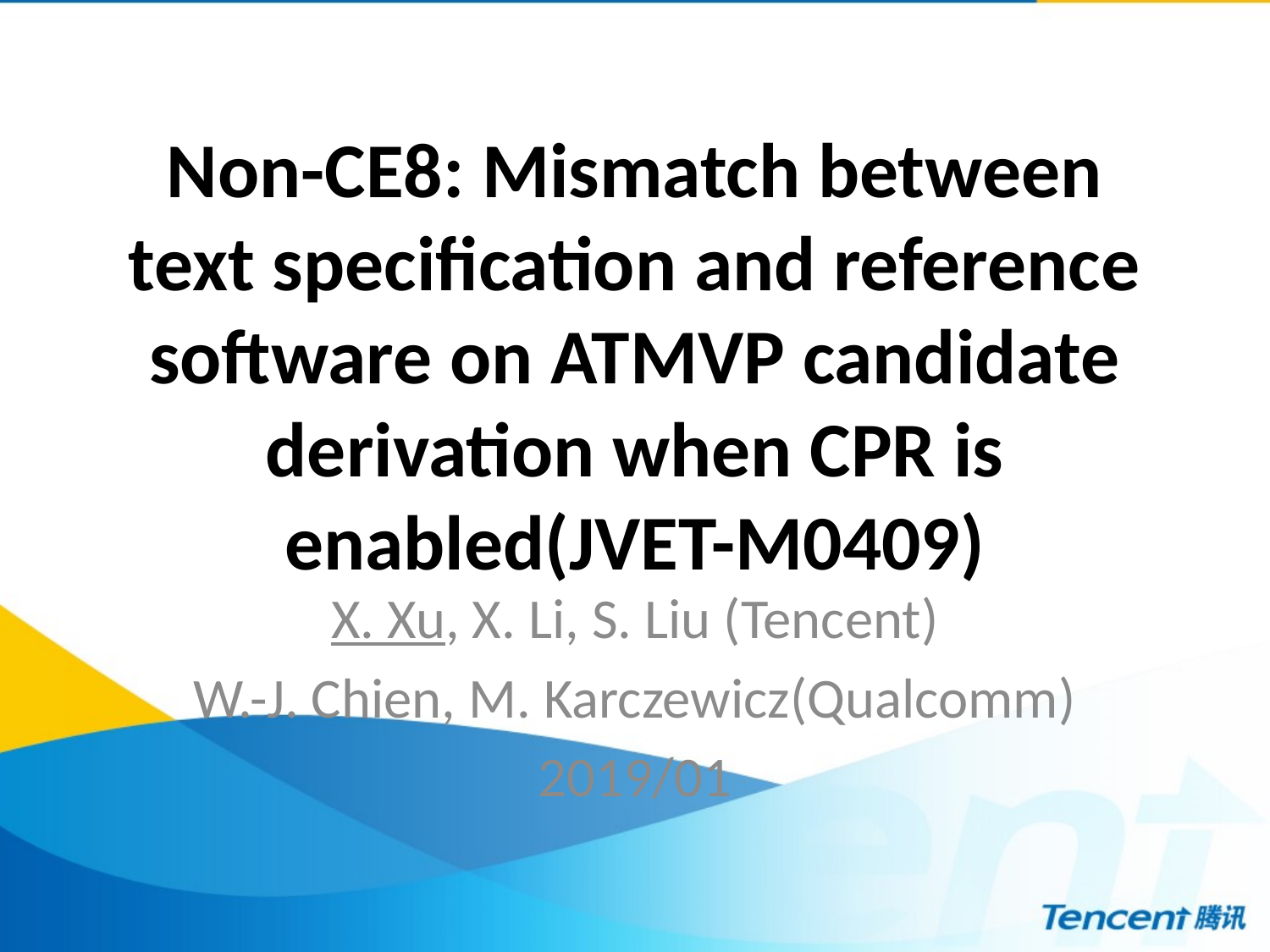

# Non-CE8: Mismatch between text specification and reference software on ATMVP candidate derivation when CPR is enabled(JVET-M0409)
X. Xu, X. Li, S. Liu (Tencent)
W.-J. Chien, M. Karczewicz(Qualcomm)
2019/01